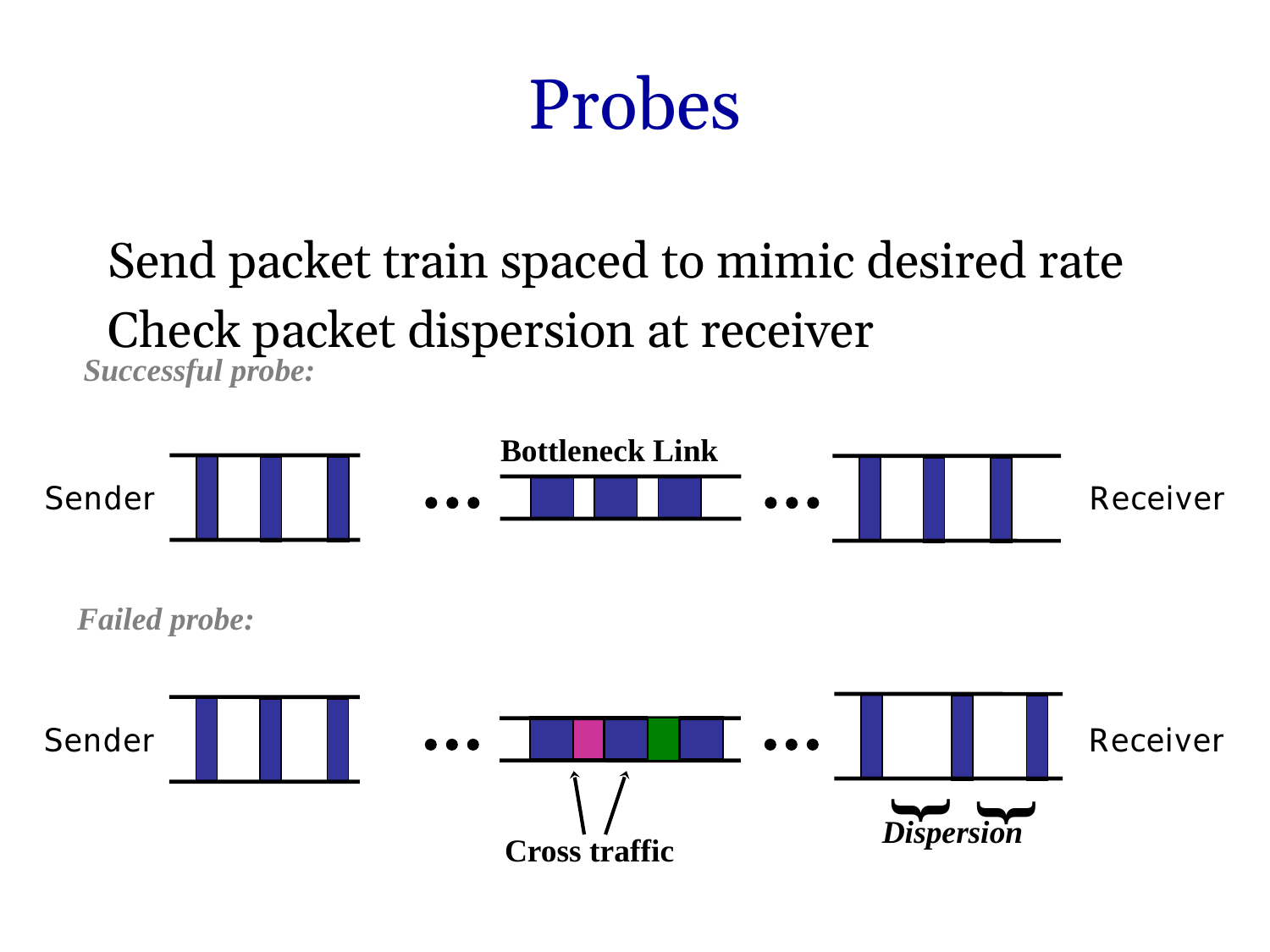

# Probes
Send packet train spaced to mimic desired rate
Check packet dispersion at receiver

Successful probe:
Bottleneck Link

Sender
Receiver

Failed probe:

Sender
Receiver

}
}
Dispersion
Cross traffic